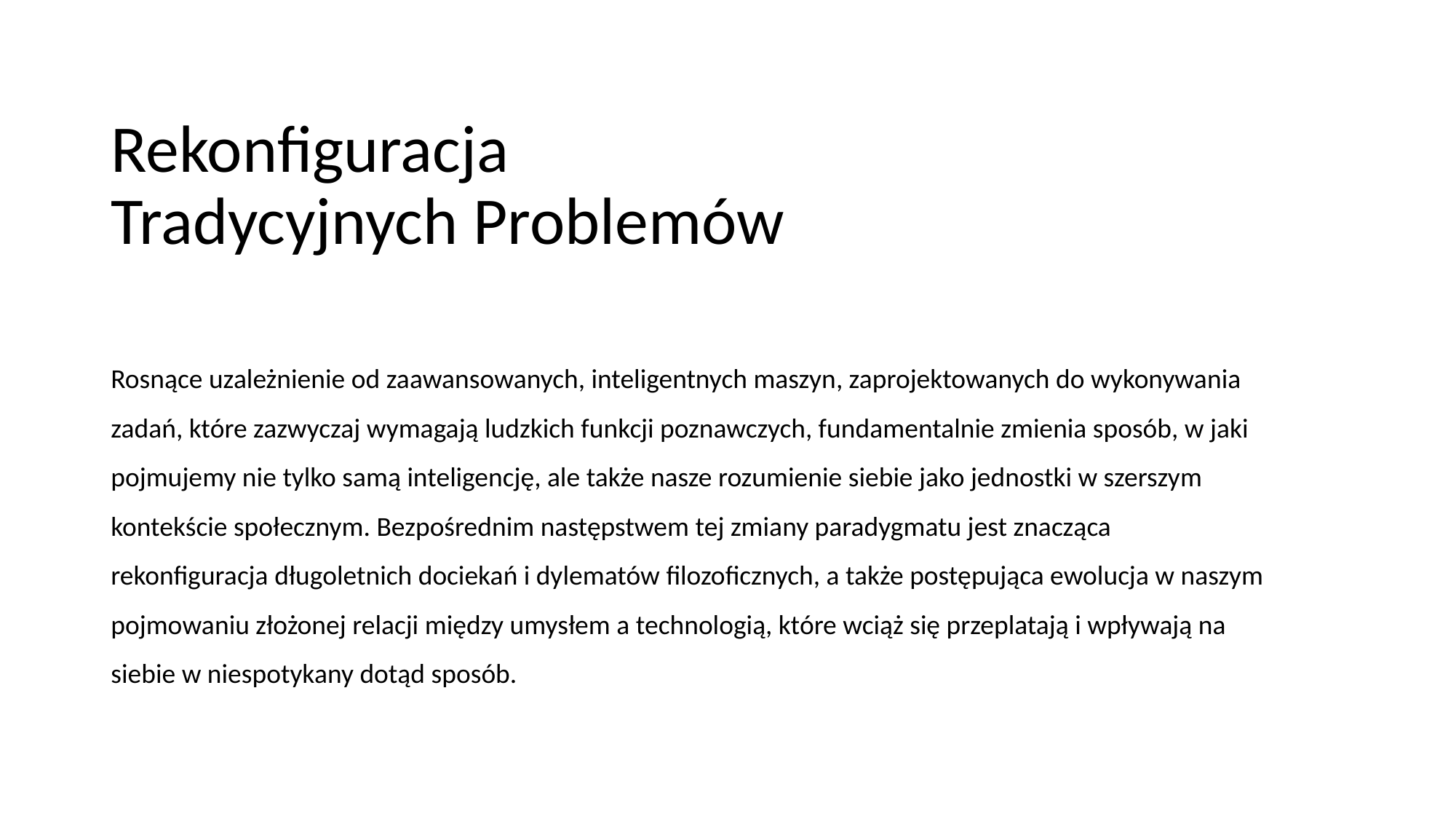

# Rekonfiguracja Tradycyjnych Problemów
Rosnące uzależnienie od zaawansowanych, inteligentnych maszyn, zaprojektowanych do wykonywania zadań, które zazwyczaj wymagają ludzkich funkcji poznawczych, fundamentalnie zmienia sposób, w jaki pojmujemy nie tylko samą inteligencję, ale także nasze rozumienie siebie jako jednostki w szerszym kontekście społecznym. Bezpośrednim następstwem tej zmiany paradygmatu jest znacząca rekonfiguracja długoletnich dociekań i dylematów filozoficznych, a także postępująca ewolucja w naszym pojmowaniu złożonej relacji między umysłem a technologią, które wciąż się przeplatają i wpływają na siebie w niespotykany dotąd sposób.